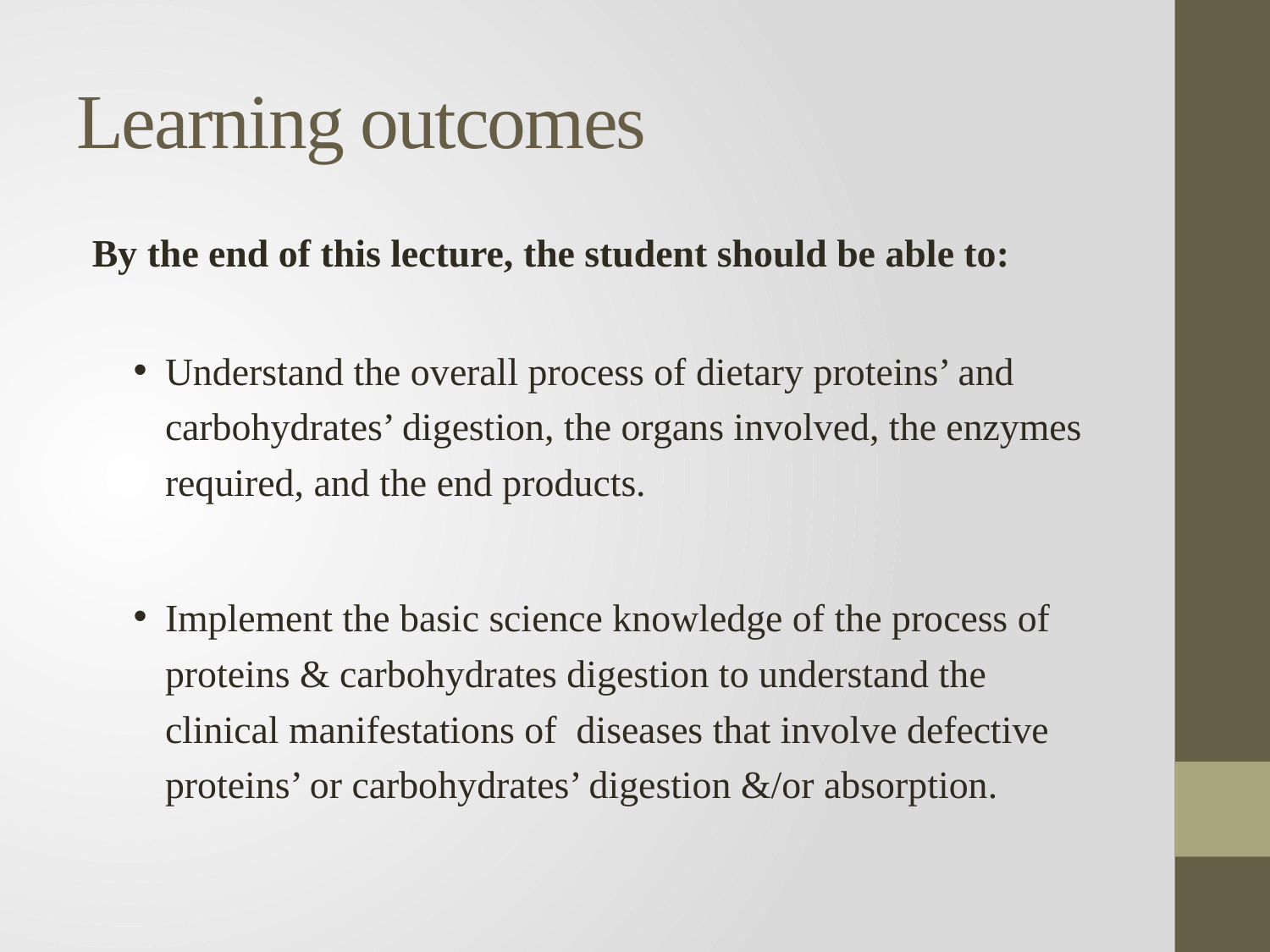

# Learning outcomes
By the end of this lecture, the student should be able to:

Understand the overall process of dietary proteins’ and carbohydrates’ digestion, the organs involved, the enzymes required, and the end products.

Implement the basic science knowledge of the process of proteins & carbohydrates digestion to understand the clinical manifestations of  diseases that involve defective proteins’ or carbohydrates’ digestion &/or absorption.